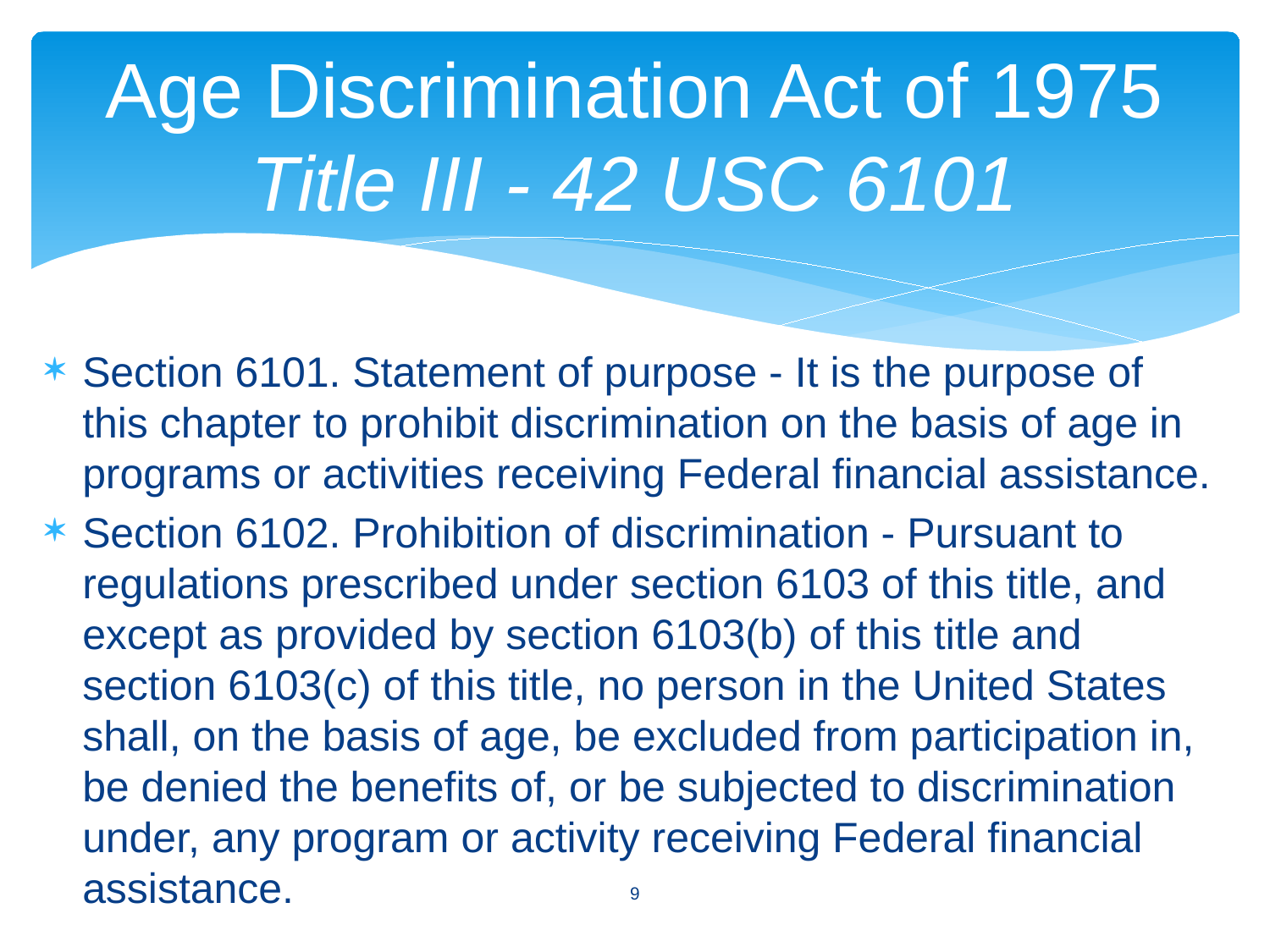

# Age Discrimination Act of 1975 Title III - 42 USC 6101
Section 6101. Statement of purpose - It is the purpose of this chapter to prohibit discrimination on the basis of age in programs or activities receiving Federal financial assistance.
Section 6102. Prohibition of discrimination - Pursuant to regulations prescribed under section 6103 of this title, and except as provided by section 6103(b) of this title and section 6103(c) of this title, no person in the United States shall, on the basis of age, be excluded from participation in, be denied the benefits of, or be subjected to discrimination under, any program or activity receiving Federal financial assistance.

9